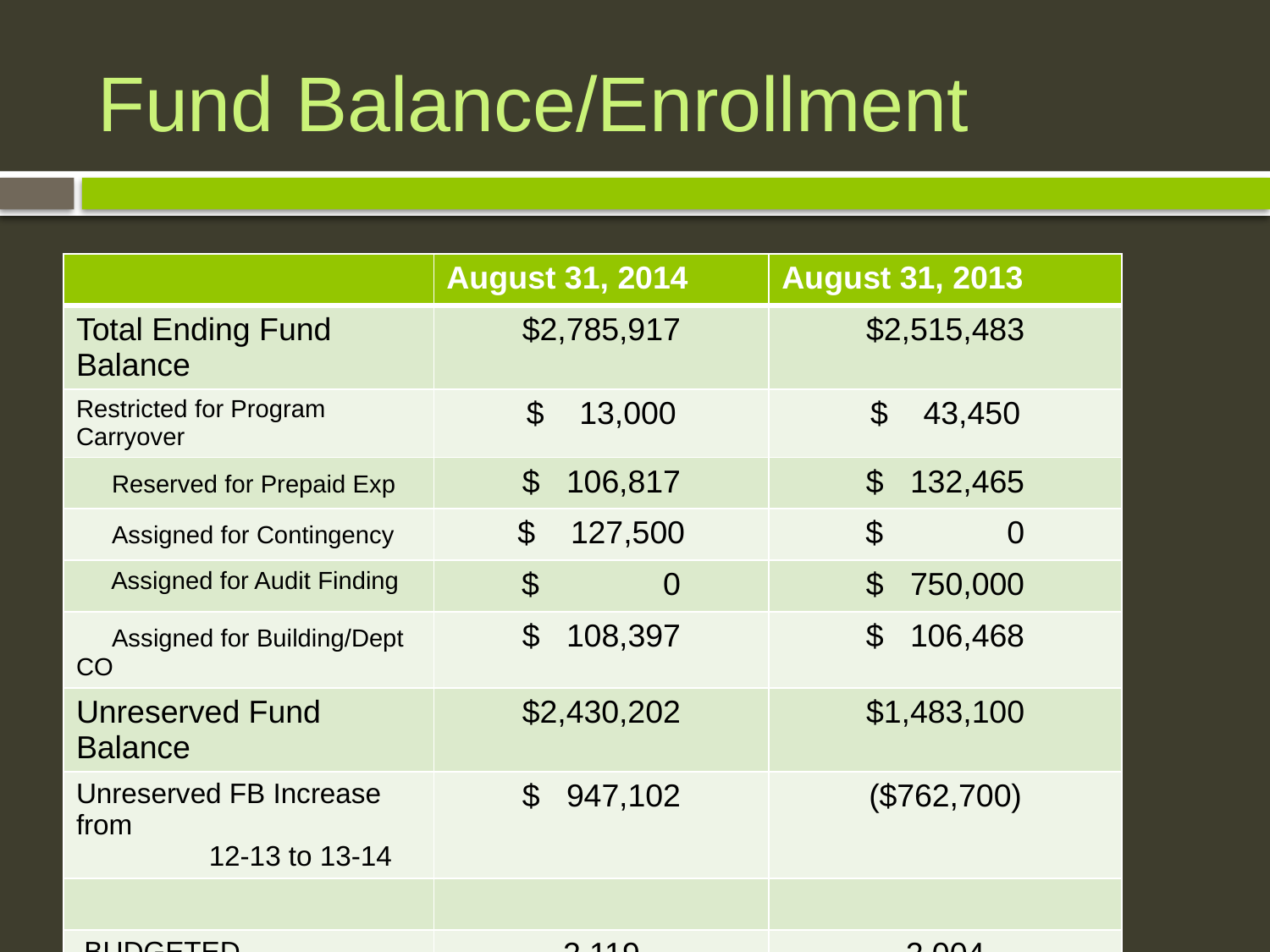

# Fund Balance/Enrollment
|  | August 31, 2014 | August 31, 2013 |
| --- | --- | --- |
| Total Ending Fund Balance | $2,785,917 | $2,515,483 |
| Restricted for Program Carryover | $ 13,000 | $ 43,450 |
| Reserved for Prepaid Exp | $ 106,817 | $ 132,465 |
| Assigned for Contingency | $ 127,500 | $ 0 |
| Assigned for Audit Finding | $ 0 | $ 750,000 |
| Assigned for Building/Dept CO | $ 108,397 | $ 106,468 |
| Unreserved Fund Balance | $2,430,202 | $1,483,100 |
| Unreserved FB Increase from 12-13 to 13-14 | $ 947,102 | ($762,700) |
|  |  |  |
| BUDGETED ENROLLMENT | 2,119 | 2,004 |
| ACTUAL ENROLLMENT | 2,182.83 | 2,042.31 |